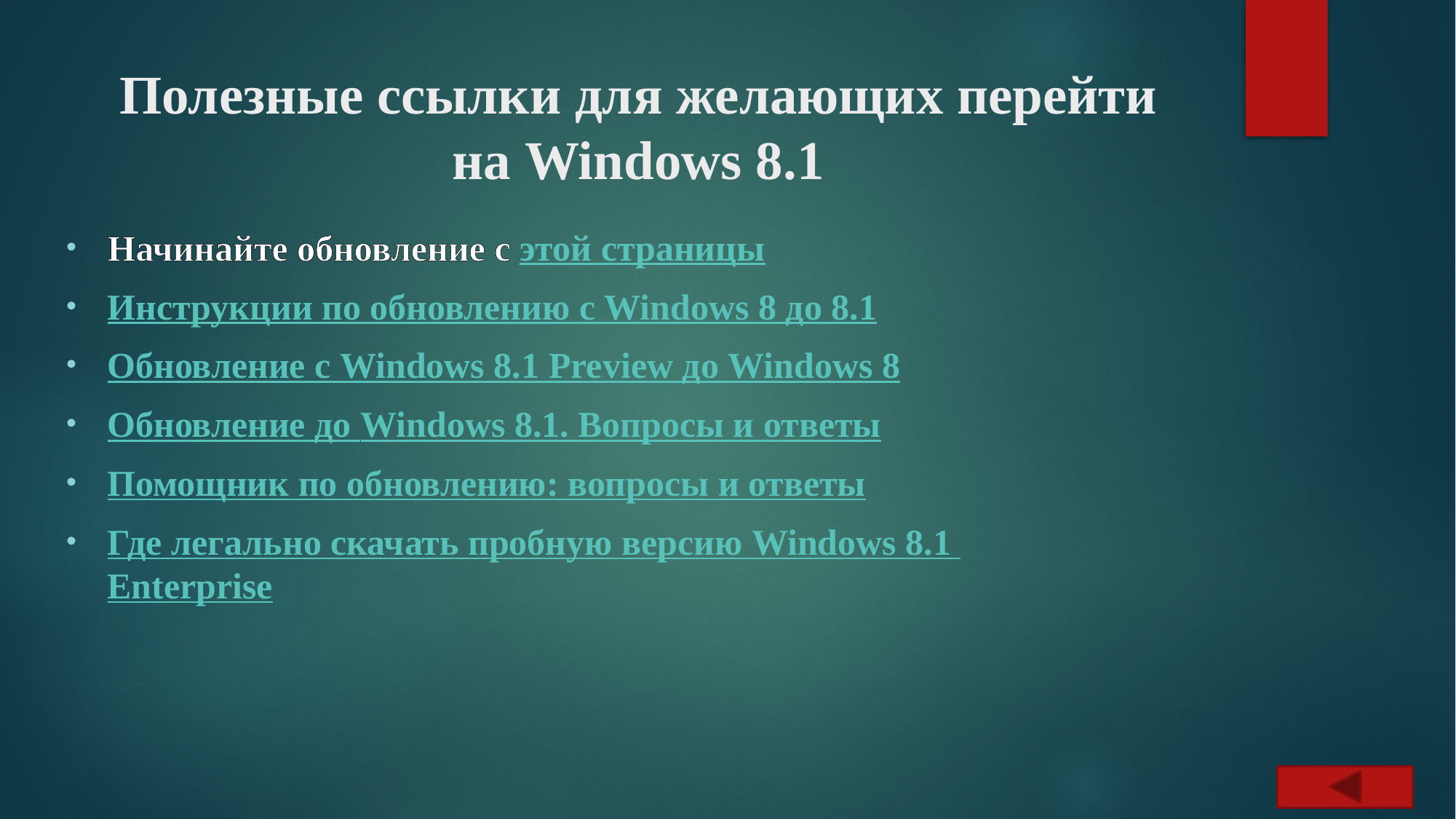

# Полезные ссылки для желающих перейти на Windows 8.1
Начинайте обновление с этой страницы
Инструкции по обновлению с Windows 8 до 8.1
Обновление с Windows 8.1 Preview до Windows 8
Обновление до Windows 8.1. Вопросы и ответы
Помощник по обновлению: вопросы и ответы
Где легально скачать пробную версию Windows 8.1 Enterprise